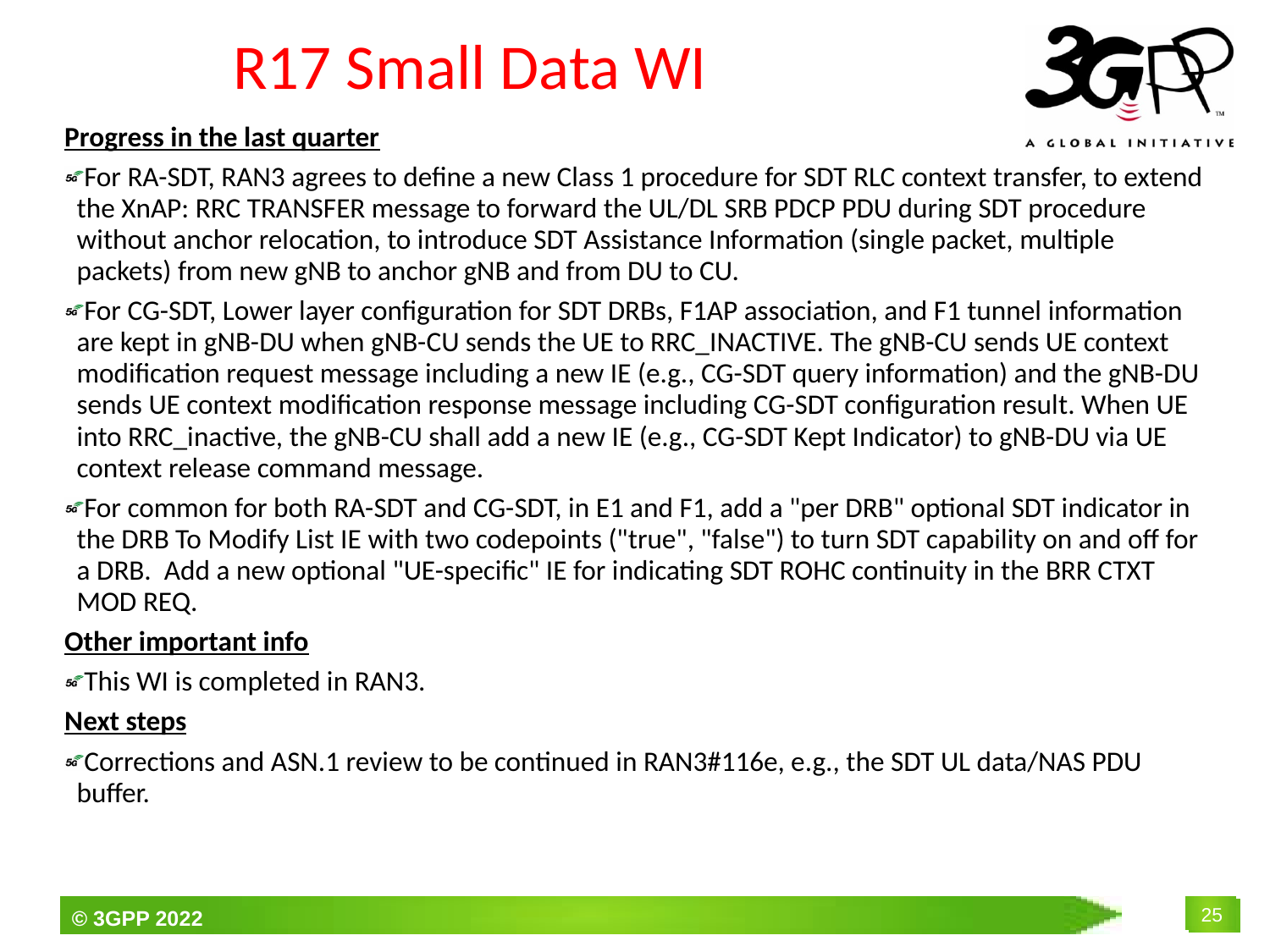

# R17 Small Data WI
Progress in the last quarter
For RA-SDT, RAN3 agrees to define a new Class 1 procedure for SDT RLC context transfer, to extend the XnAP: RRC TRANSFER message to forward the UL/DL SRB PDCP PDU during SDT procedure without anchor relocation, to introduce SDT Assistance Information (single packet, multiple packets) from new gNB to anchor gNB and from DU to CU.
For CG-SDT, Lower layer configuration for SDT DRBs, F1AP association, and F1 tunnel information are kept in gNB-DU when gNB-CU sends the UE to RRC_INACTIVE. The gNB-CU sends UE context modification request message including a new IE (e.g., CG-SDT query information) and the gNB-DU sends UE context modification response message including CG-SDT configuration result. When UE into RRC_inactive, the gNB-CU shall add a new IE (e.g., CG-SDT Kept Indicator) to gNB-DU via UE context release command message.
For common for both RA-SDT and CG-SDT, in E1 and F1, add a "per DRB" optional SDT indicator in the DRB To Modify List IE with two codepoints ("true", "false") to turn SDT capability on and off for a DRB.  Add a new optional "UE-specific" IE for indicating SDT ROHC continuity in the BRR CTXT MOD REQ.
Other important info
This WI is completed in RAN3.
Next steps
Corrections and ASN.1 review to be continued in RAN3#116e, e.g., the SDT UL data/NAS PDU buffer.

25